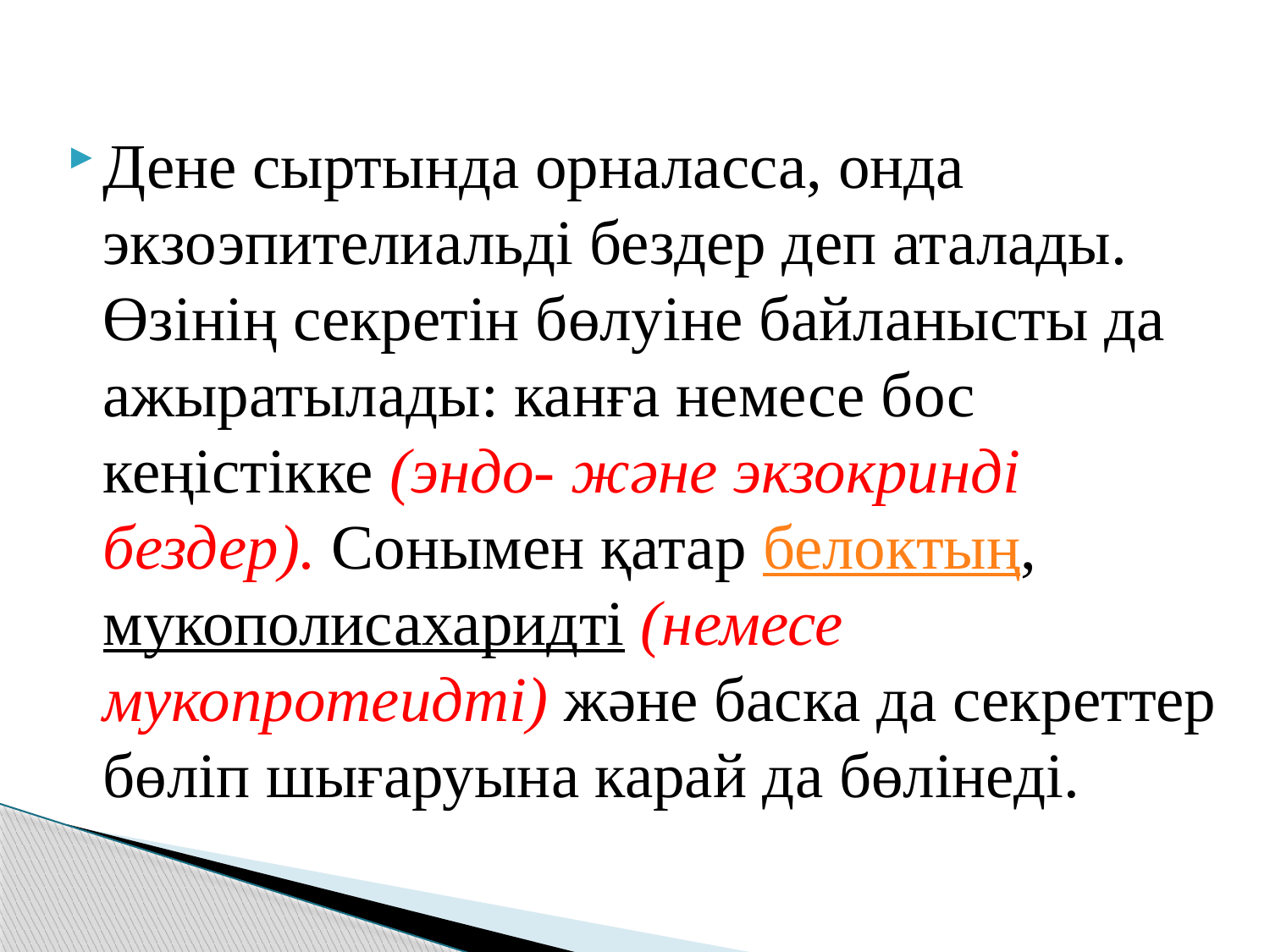

Дене сыртында орналасса, онда экзоэпителиальді бездер деп аталады. Өзінің секретін бөлуіне байланысты да ажыратылады: канға немесе бос кеңістікке (эндо- және экзокринді бездер). Сонымен қатар белоктың, мукополисахаридті (немесе мукопротеидті) және баска да секреттер бөліп шығаруына карай да бөлінеді.